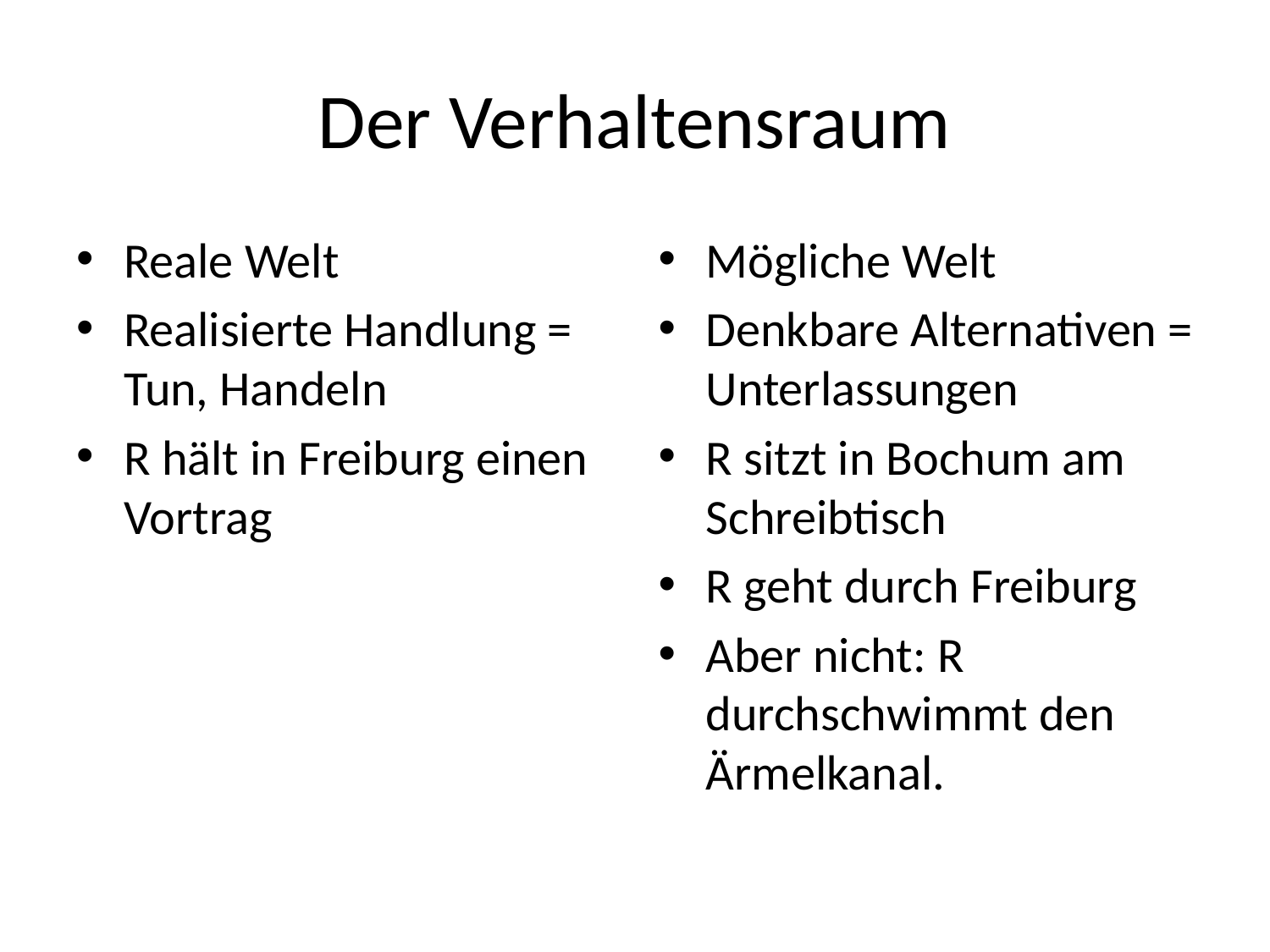

# Der Verhaltensraum
Reale Welt
Realisierte Handlung = Tun, Handeln
R hält in Freiburg einen Vortrag
Mögliche Welt
Denkbare Alternativen = Unterlassungen
R sitzt in Bochum am Schreibtisch
R geht durch Freiburg
Aber nicht: R durchschwimmt den Ärmelkanal.